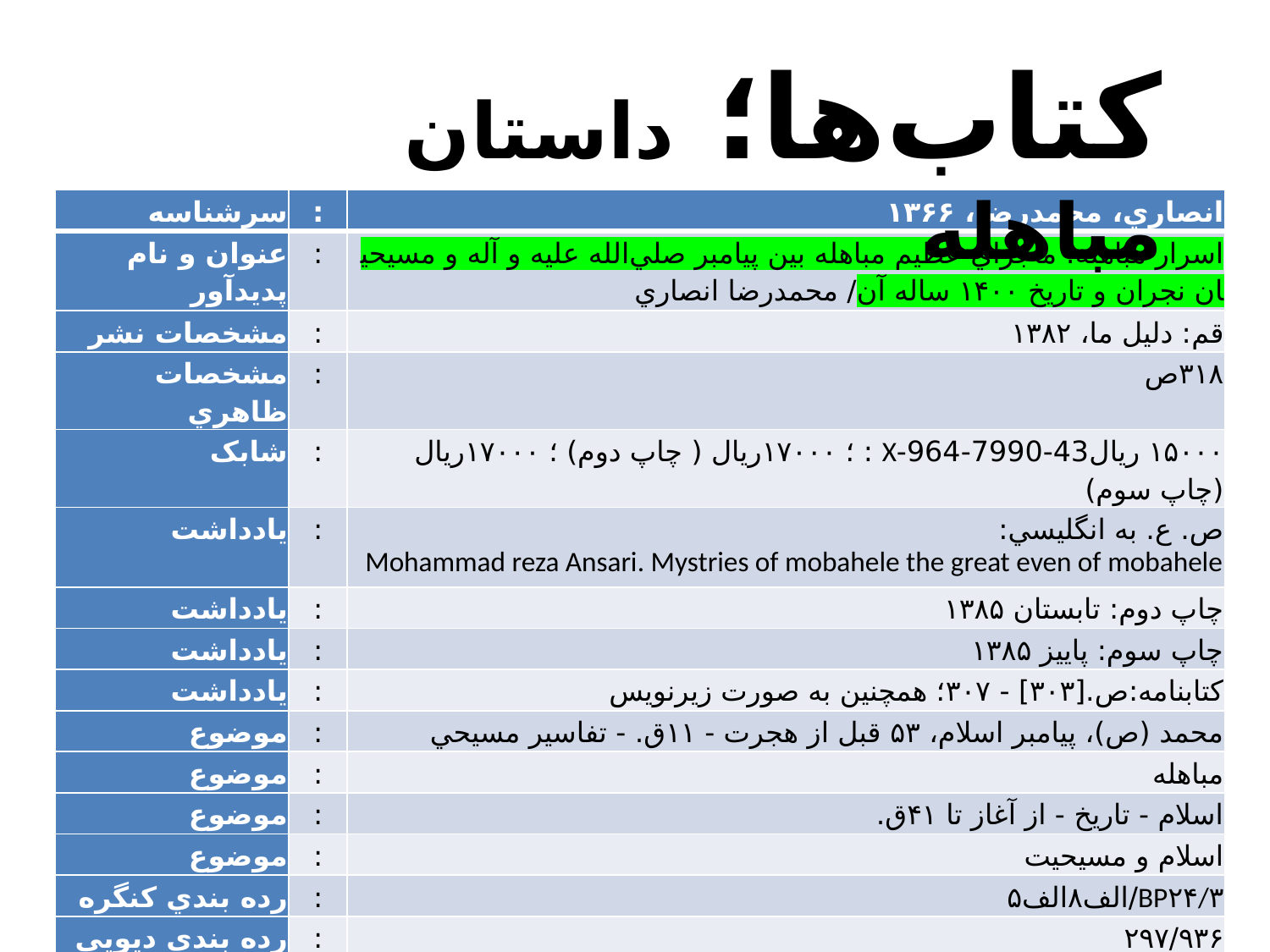

کتاب‌ها؛ داستان مباهله
| ‏سرشناسه | : | ان‍ص‍اري‌، م‍ح‍م‍درض‍ا، ‏‫۱۳۶۶ |
| --- | --- | --- |
| ‏عنوان و نام پديدآور | : | اس‍رار م‍ب‍اه‍ل‍ه‌: م‍اج‍راي‌ ع‍ظي‍م‌ م‍ب‍اه‍ل‍ه‌ ب‍ي‍ن‌ پ‍ي‍ام‍ب‍ر ص‍ل‍ي‌ال‍ل‍ه‌ ع‍ل‍ي‍ه‌ و آل‍ه‌ و م‍س‍ي‍ح‍ي‍ان‌ ن‍ج‍ران‌ و ت‍اري‍خ‌ ۱۴۰۰ س‍ال‍ه‌ آن‌/ م‍ح‍م‍درض‍ا ان‍ص‍اري‌ |
| ‏مشخصات نشر | : | ق‍م‌: دل‍ي‍ل‌ م‍ا‏‫، ۱۳۸۲ |
| ‏مشخصات ظاهري | : | ‏‫۳۱۸ص |
| ‏شابک | : | ‏‫۱۵۰۰۰ ريال‏‫964-7990-43-X :‏ ؛ ‏‫‏۱۷۰۰۰ريال ( چاپ دوم) ؛ ‏‫۱۷۰۰۰ريال (چاپ سوم)‏ |
| ‏يادداشت | : | ‏‫ص‌. ع‌. ب‍ه‌ ان‍گ‍ل‍ي‍س‍ي‌: ‎Mohammad reza Ansari. Mystries of mobahele the great even of mobahele |
| ‏يادداشت | : | چاپ دوم: تابستان ۱۳۸۵ |
| ‏يادداشت | : | چاپ سوم: پاييز ۱۳۸۵ |
| ‏يادداشت | : | کتابنامه:ص.[۳۰۳] - ۳۰۷؛ همچنين به صورت زير‌نويس |
| ‏موضوع | : | محمد‏‫ (ص)، پيامبر اسلام، ‏‫۵۳ قبل از هجرت -‏‏ ۱۱ق.‏‏ - تفاسير مسيحي |
| ‏موضوع | : | م‍ب‍اه‍ل‍ه‌ |
| ‏موضوع | : | اسلام - تاريخ - از آغاز تا ۴۱ق. |
| ‏موضوع | : | اسلام و مسيحيت |
| ‏رده بندي کنگره | : | ‏‫BP۲۴/۳‏‫/الف۸الف۵ |
| ‏رده بندي ديويي | : | ‏‫۲۹۷/۹۳۶ |
| ‏شماره کتابشناسي ملي | : | م‌۸۲-۱۰۷۹۸ |